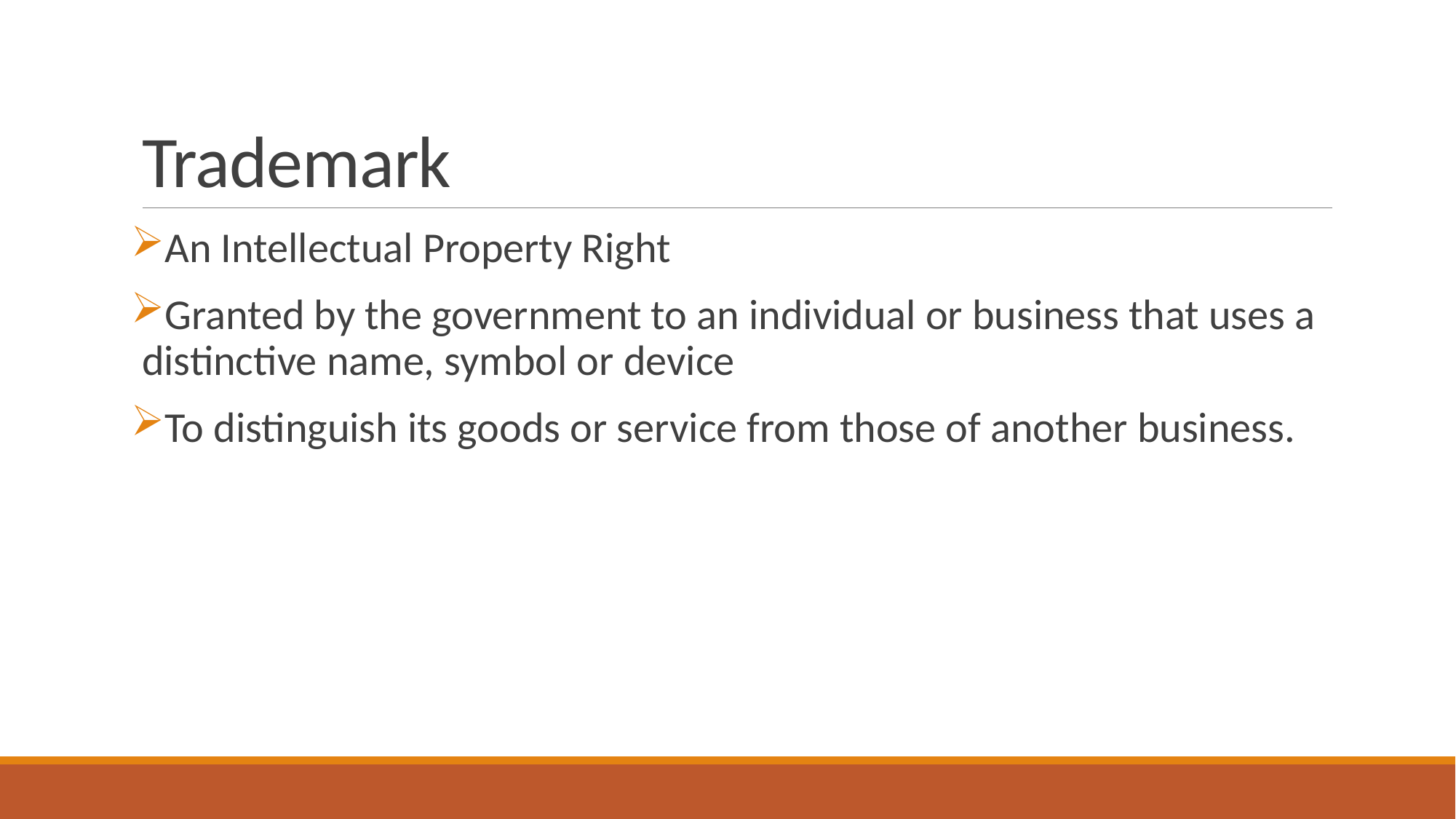

# Trademark
An Intellectual Property Right
Granted by the government to an individual or business that uses a distinctive name, symbol or device
To distinguish its goods or service from those of another business.